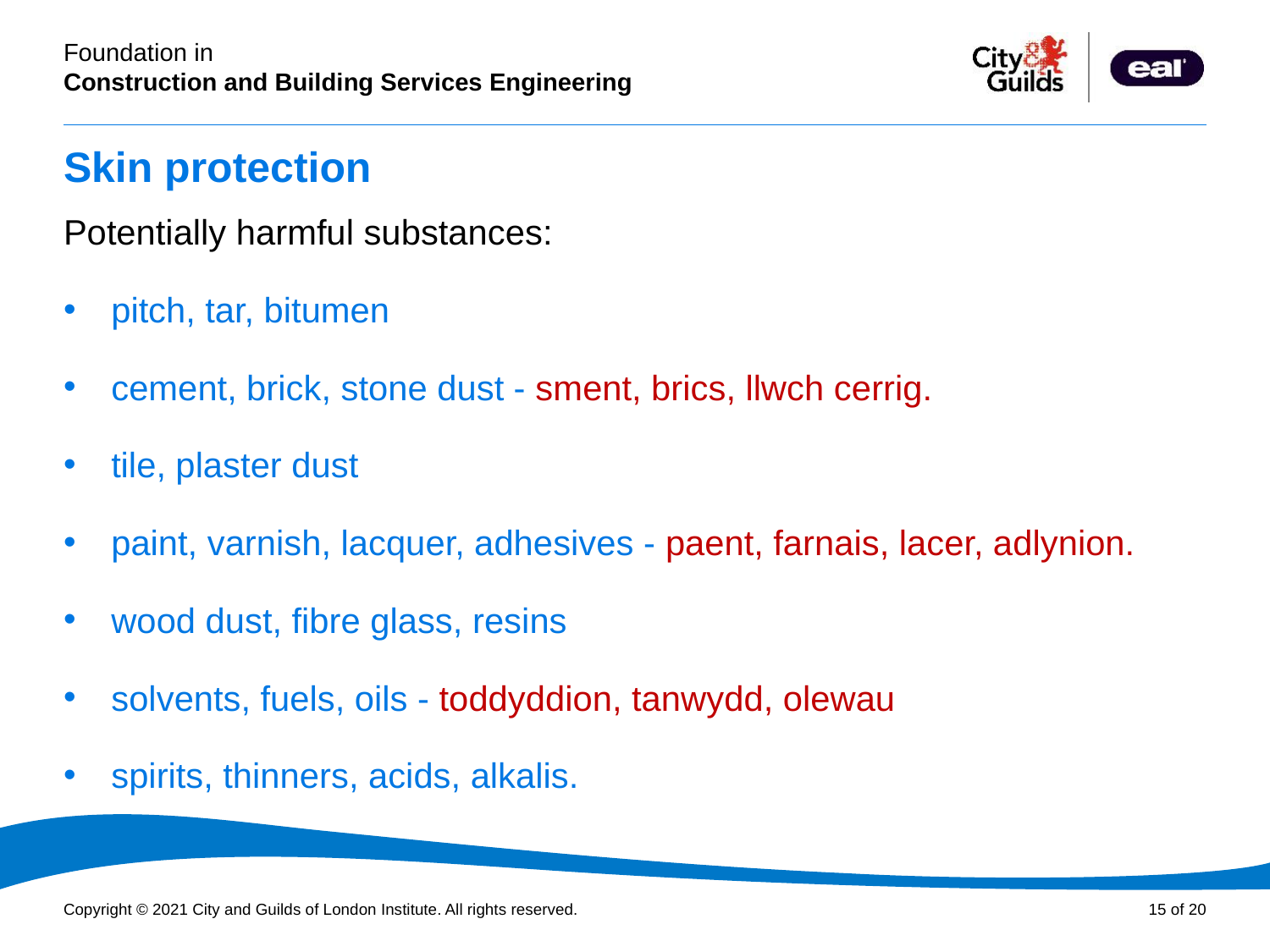

# Skin protection
Potentially harmful substances:
pitch, tar, bitumen
cement, brick, stone dust - sment, brics, llwch cerrig.
tile, plaster dust
paint, varnish, lacquer, adhesives - paent, farnais, lacer, adlynion.
wood dust, fibre glass, resins
solvents, fuels, oils - toddyddion, tanwydd, olewau
spirits, thinners, acids, alkalis.